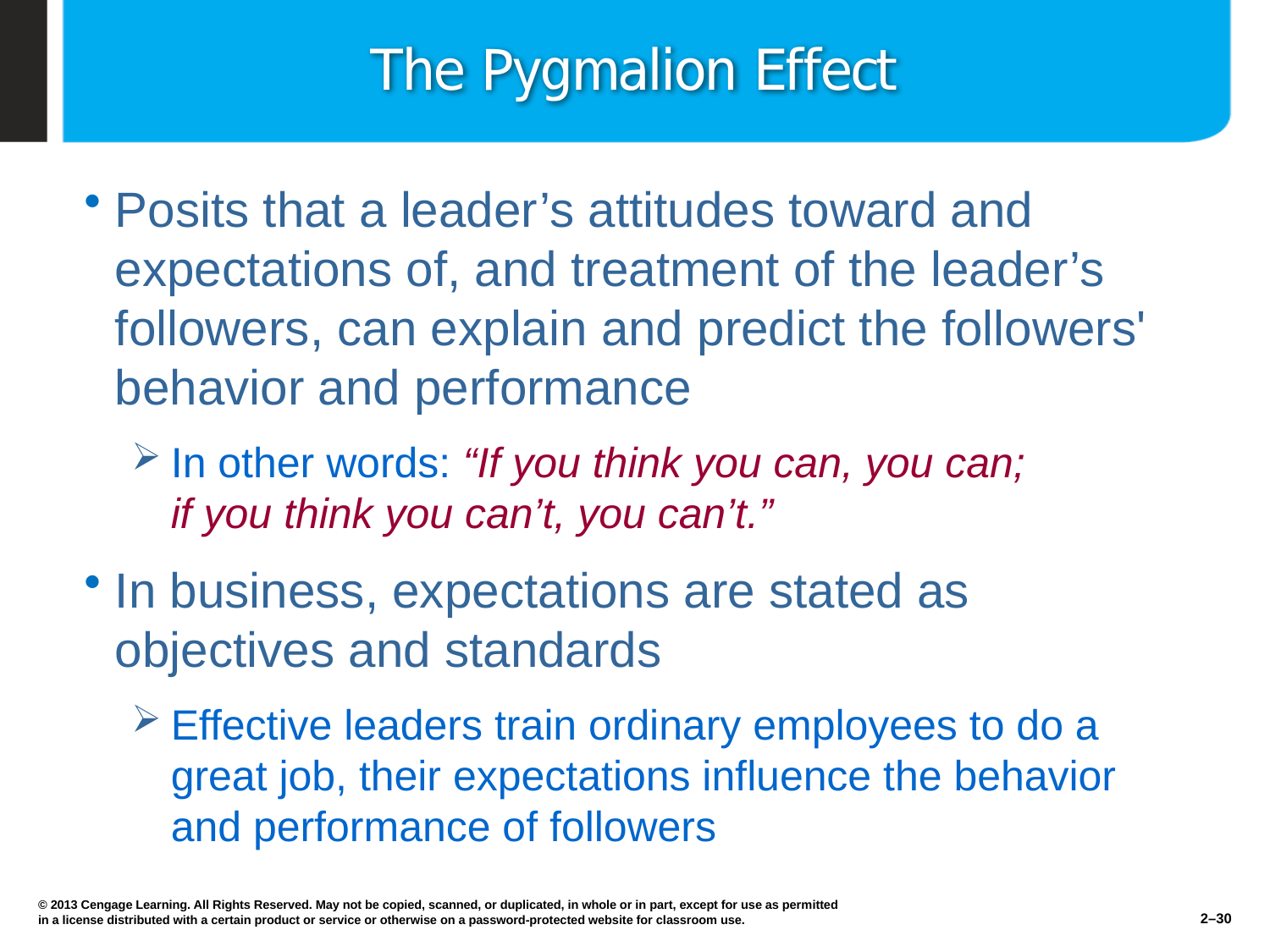

# The Pygmalion Effect
Posits that a leader’s attitudes toward and expectations of, and treatment of the leader’s followers, can explain and predict the followers' behavior and performance
In other words: “If you think you can, you can;
if you think you can’t, you can’t.”
In business, expectations are stated as objectives and standards
Effective leaders train ordinary employees to do a great job, their expectations influence the behavior and performance of followers

© 2013 Cengage Learning. All Rights Reserved. May not be copied, scanned, or duplicated, in whole or in part, except for use as permitted in a license distributed with a certain product or service or otherwise on a password-protected website for classroom use.
2–30